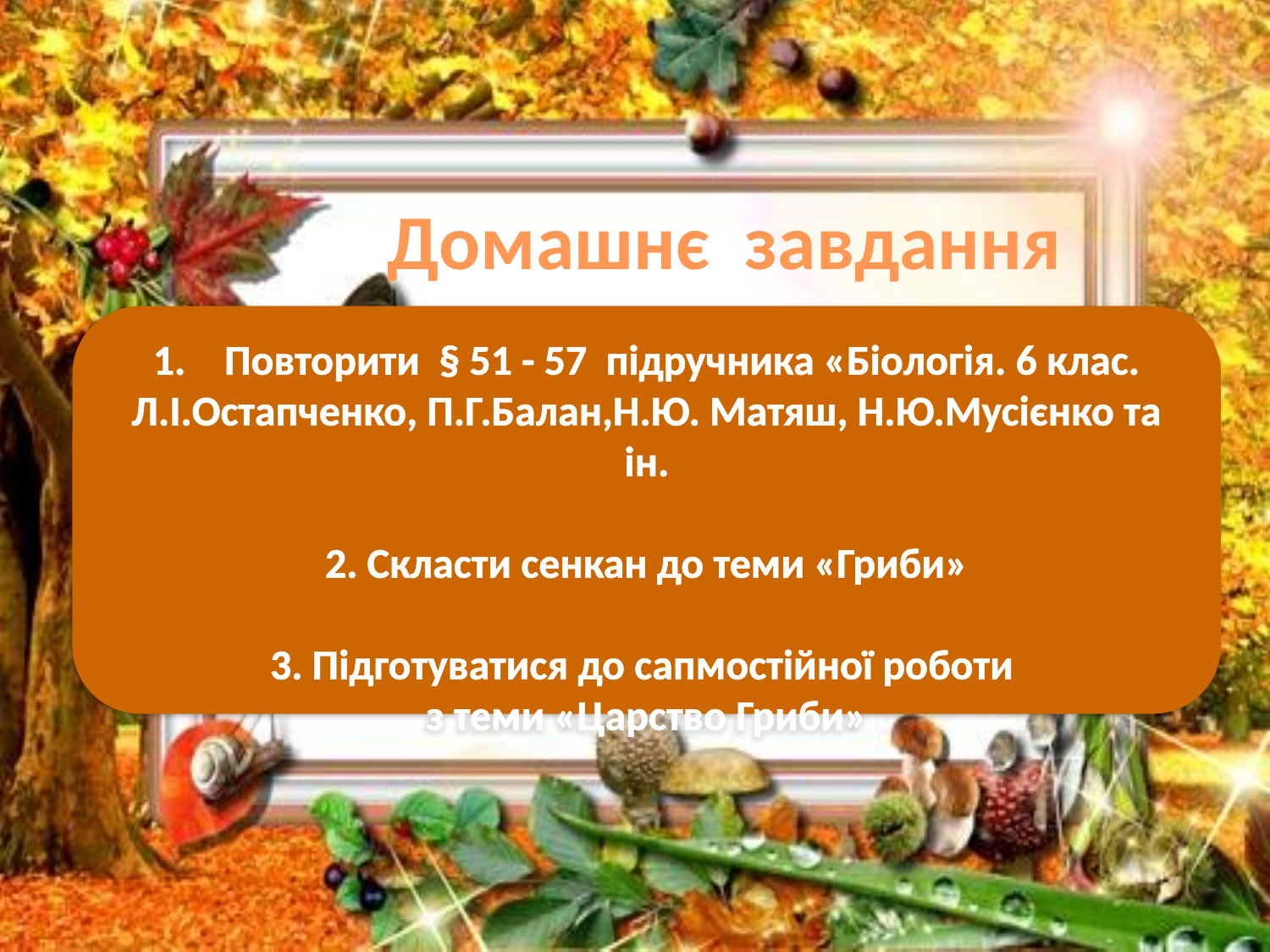

Домашнє  завдання
Повторити  § 51 - 57  підручника «Біологія. 6 клас.
Л.І.Остапченко, П.Г.Балан,Н.Ю. Матяш, Н.Ю.Мусієнко та ін.

2. Скласти сенкан до теми «Гриби»

3. Підготуватися до сапмостійної роботи
з теми «Царство Гриби»